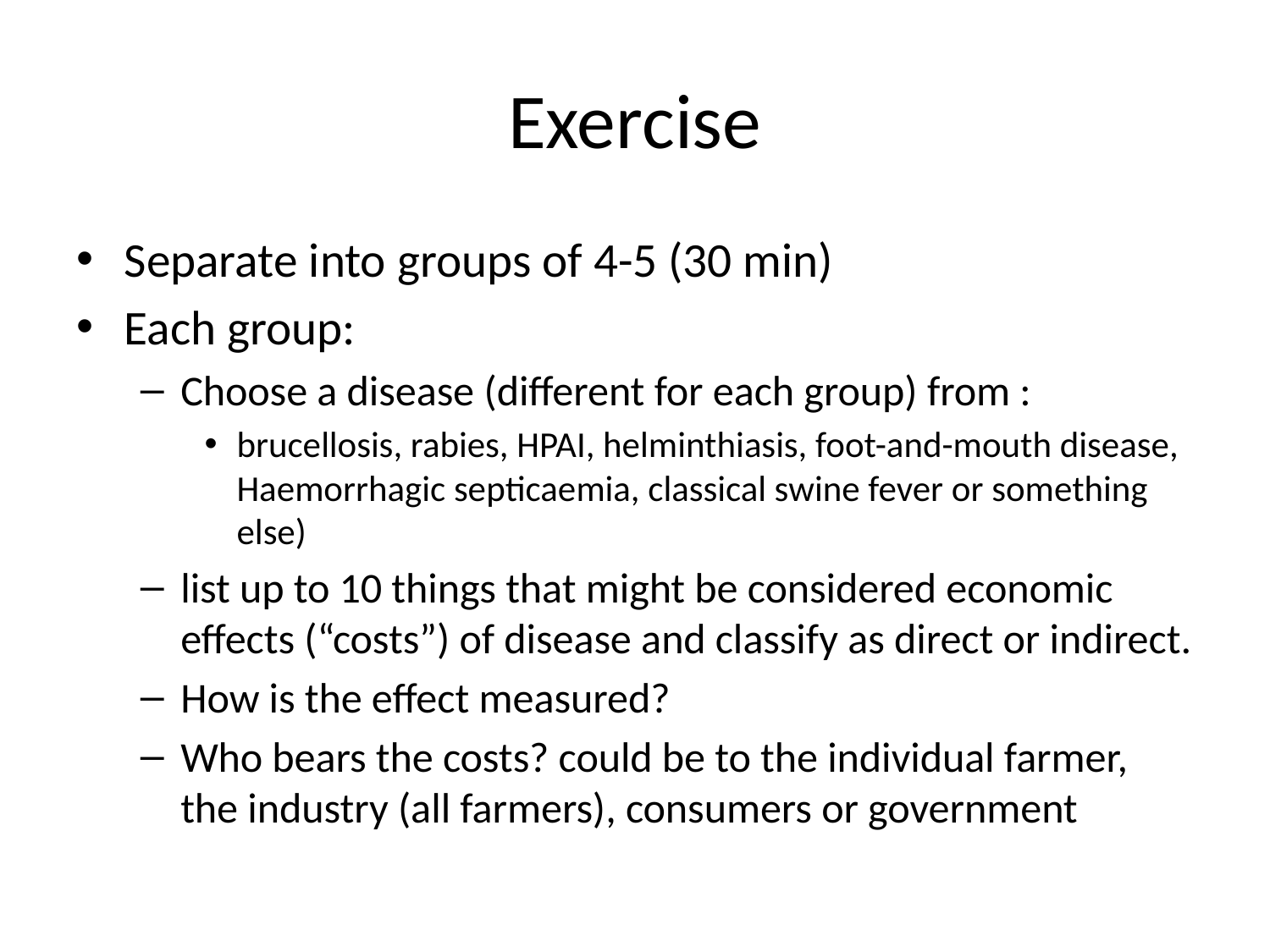

# Exercise
Separate into groups of 4-5 (30 min)
Each group:
Choose a disease (different for each group) from :
brucellosis, rabies, HPAI, helminthiasis, foot-and-mouth disease, Haemorrhagic septicaemia, classical swine fever or something else)
list up to 10 things that might be considered economic effects (“costs”) of disease and classify as direct or indirect.
How is the effect measured?
Who bears the costs? could be to the individual farmer, the industry (all farmers), consumers or government